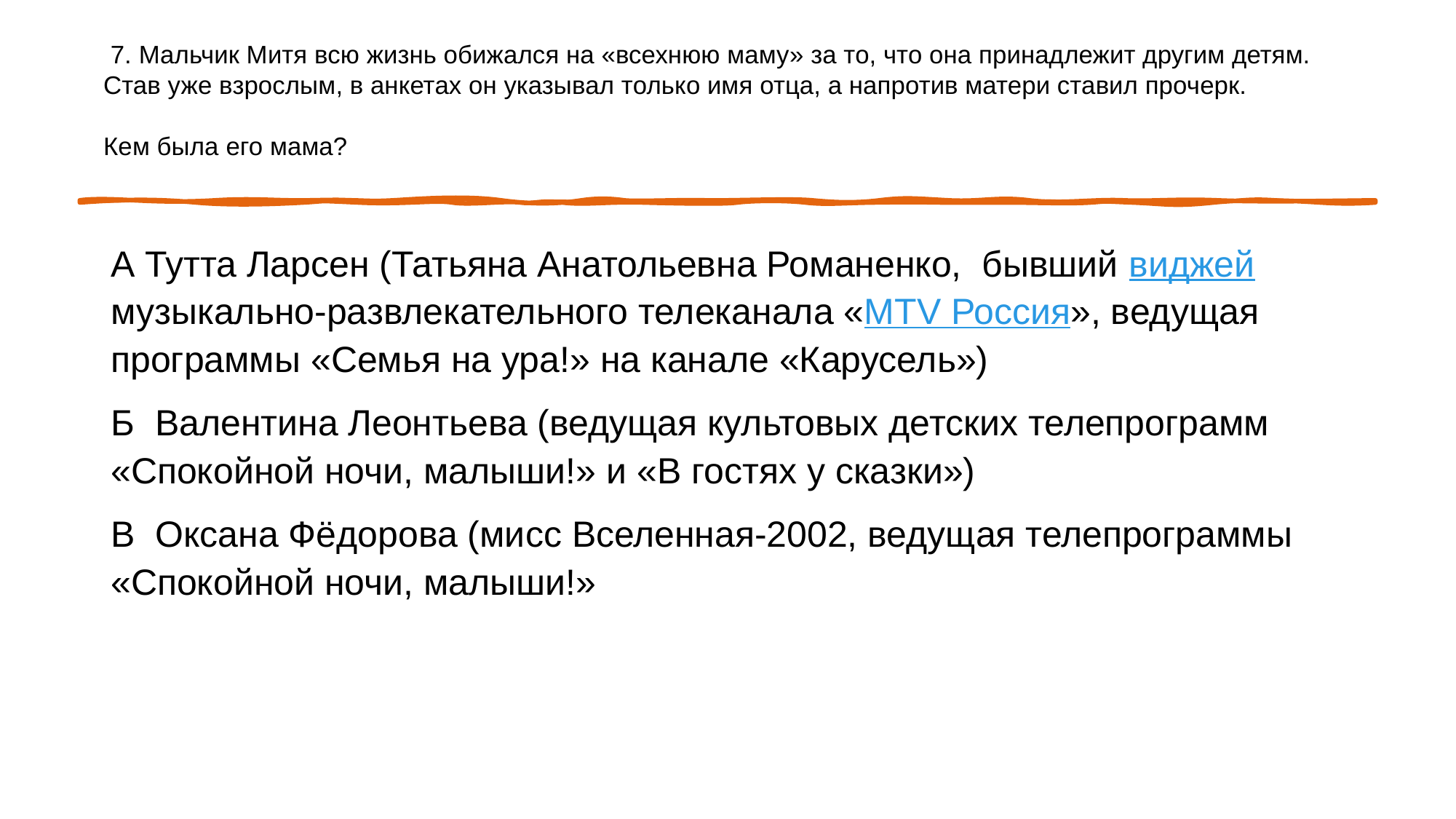

7. Мальчик Митя всю жизнь обижался на «всехнюю маму» за то, что она принадлежит другим детям. Став уже взрослым, в анкетах он указывал только имя отца, а напротив матери ставил прочерк.

Кем была его мама?

#

А Тутта Ларсен (Татьяна Анатольевна Романенко,  бывший виджей музыкально-развлекательного телеканала «MTV Россия», ведущая программы «Семья на ура!» на канале «Карусель»)
Б  Валентина Леонтьева (ведущая культовых детских телепрограмм «Спокойной ночи, малыши!» и «В гостях у сказки»)
В  Оксана Фёдорова (мисс Вселенная-2002, ведущая телепрограммы «Спокойной ночи, малыши!»